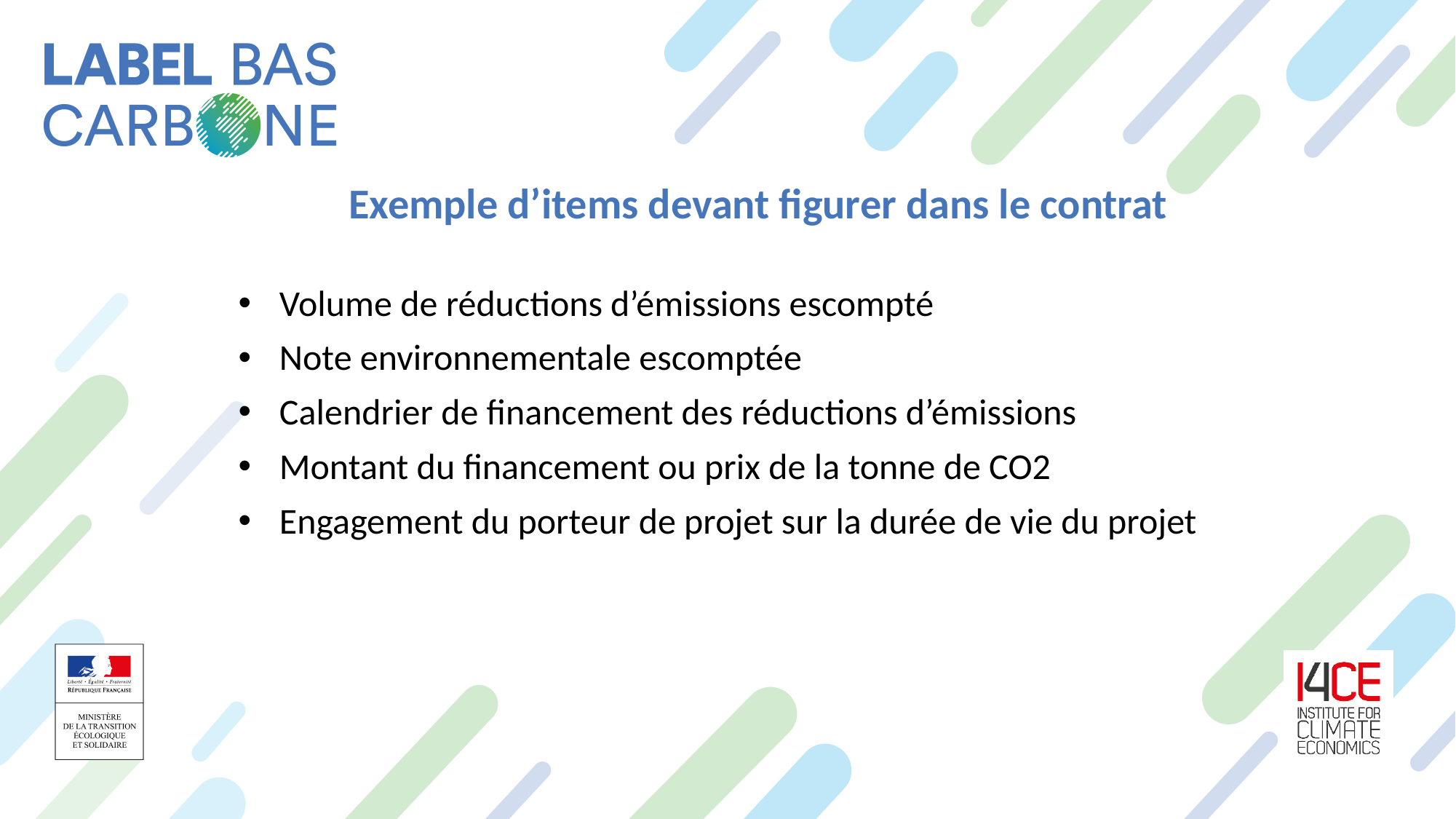

Exemple d’items devant figurer dans le contrat
Volume de réductions d’émissions escompté
Note environnementale escomptée
Calendrier de financement des réductions d’émissions
Montant du financement ou prix de la tonne de CO2
Engagement du porteur de projet sur la durée de vie du projet